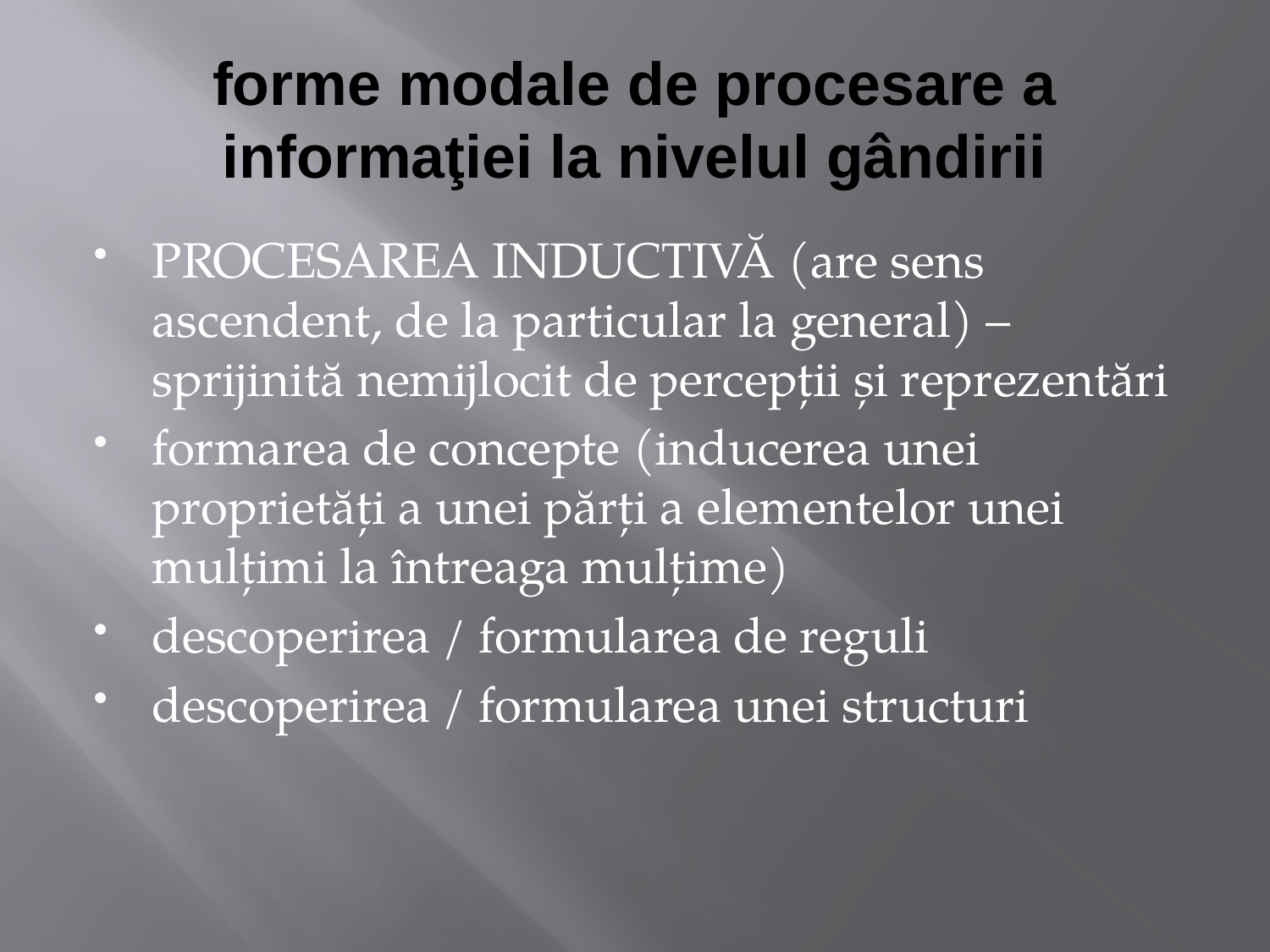

# forme modale de procesare a informaţiei la nivelul gândirii
PROCESAREA INDUCTIVĂ (are sens ascendent, de la particular la general) – sprijinită nemijlocit de percepţii şi reprezentări
formarea de concepte (inducerea unei proprietăţi a unei părţi a elementelor unei mulţimi la întreaga mulţime)
descoperirea / formularea de reguli
descoperirea / formularea unei structuri